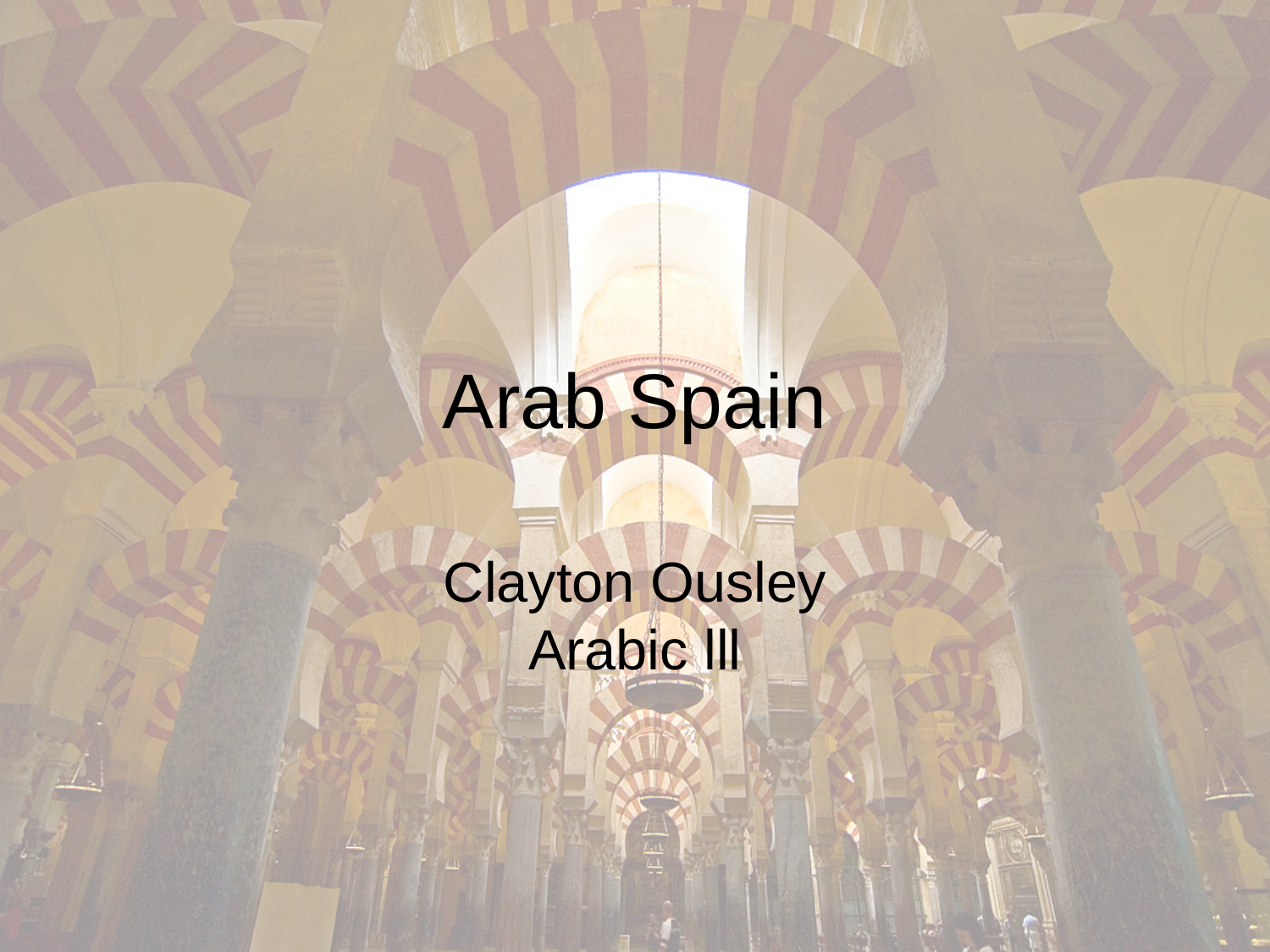

# Arab Spain
Clayton Ousley
Arabic lll